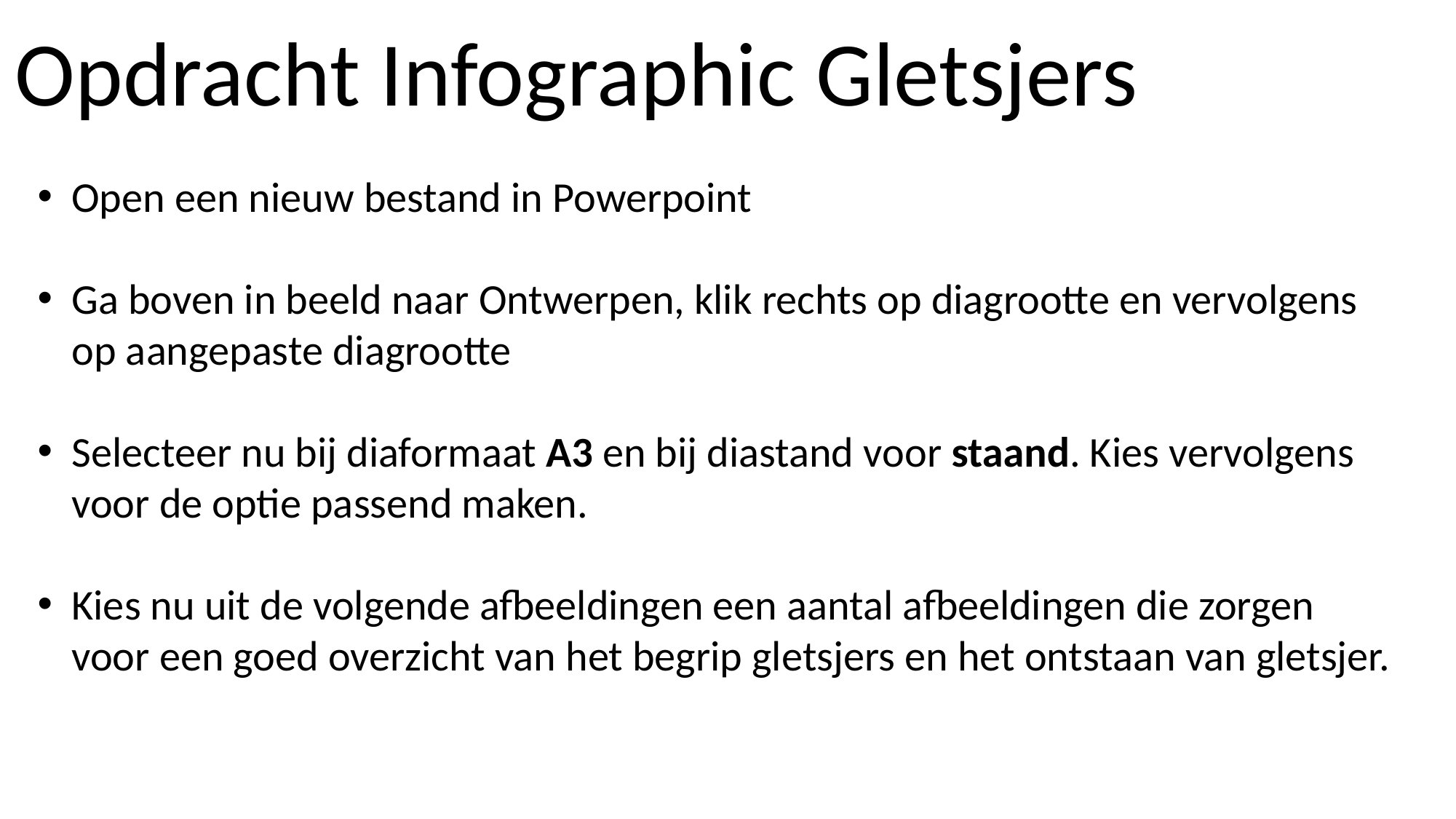

# Opdracht Infographic Gletsjers
Open een nieuw bestand in Powerpoint

Ga boven in beeld naar Ontwerpen, klik rechts op diagrootte en vervolgens op aangepaste diagrootte

Selecteer nu bij diaformaat A3 en bij diastand voor staand. Kies vervolgens voor de optie passend maken.

Kies nu uit de volgende afbeeldingen een aantal afbeeldingen die zorgen voor een goed overzicht van het begrip gletsjers en het ontstaan van gletsjer.